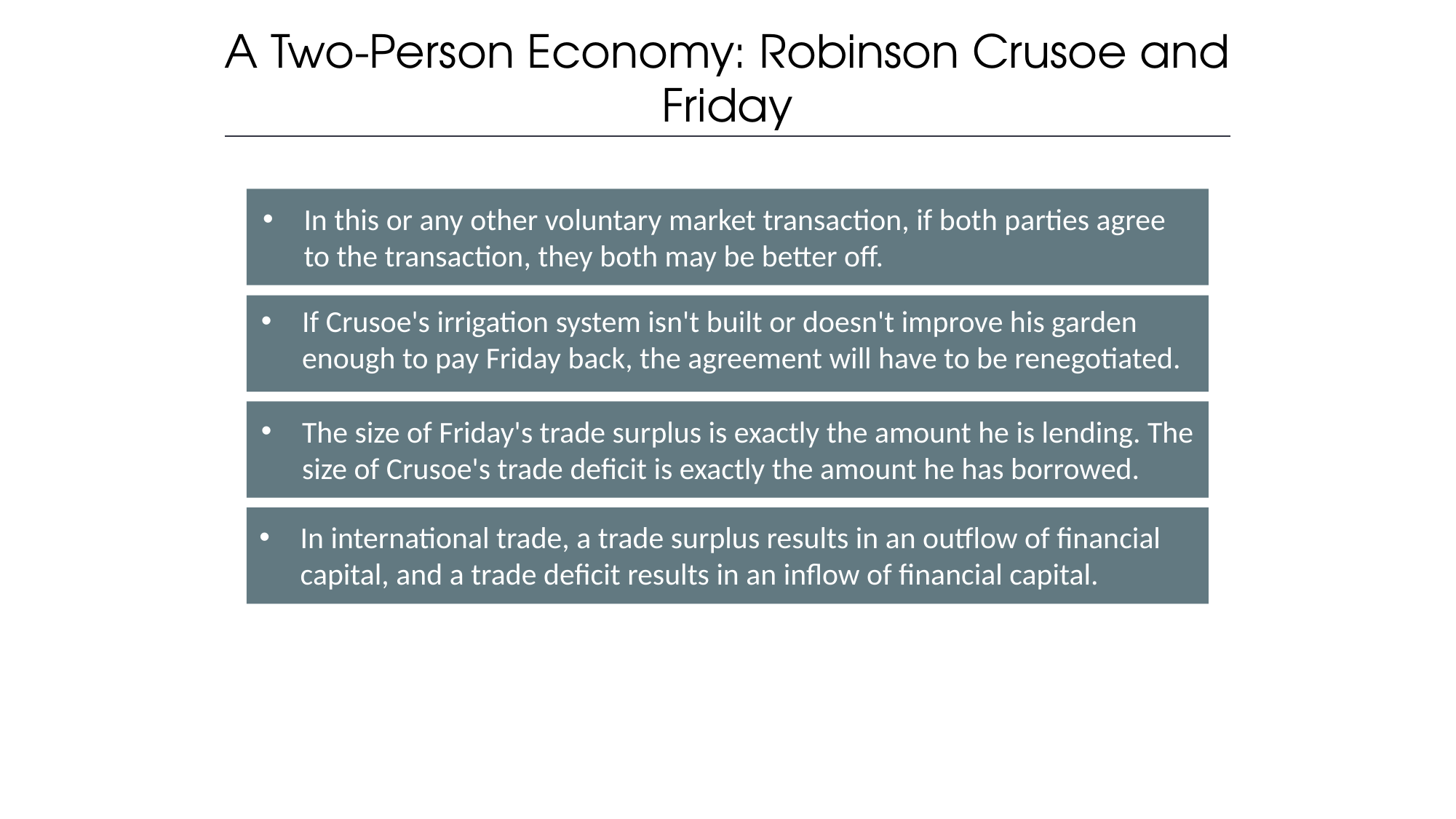

A Two-Person Economy: Robinson Crusoe and Friday

In this or any other voluntary market transaction, if both parties agree to the transaction, they both may be better off.

If Crusoe's irrigation system isn't built or doesn't improve his garden enough to pay Friday back, the agreement will have to be renegotiated.

The size of Friday's trade surplus is exactly the amount he is lending. The size of Crusoe's trade deficit is exactly the amount he has borrowed.

In international trade, a trade surplus results in an outflow of financial capital, and a trade deficit results in an inflow of financial capital.
HAWKES LEARNING